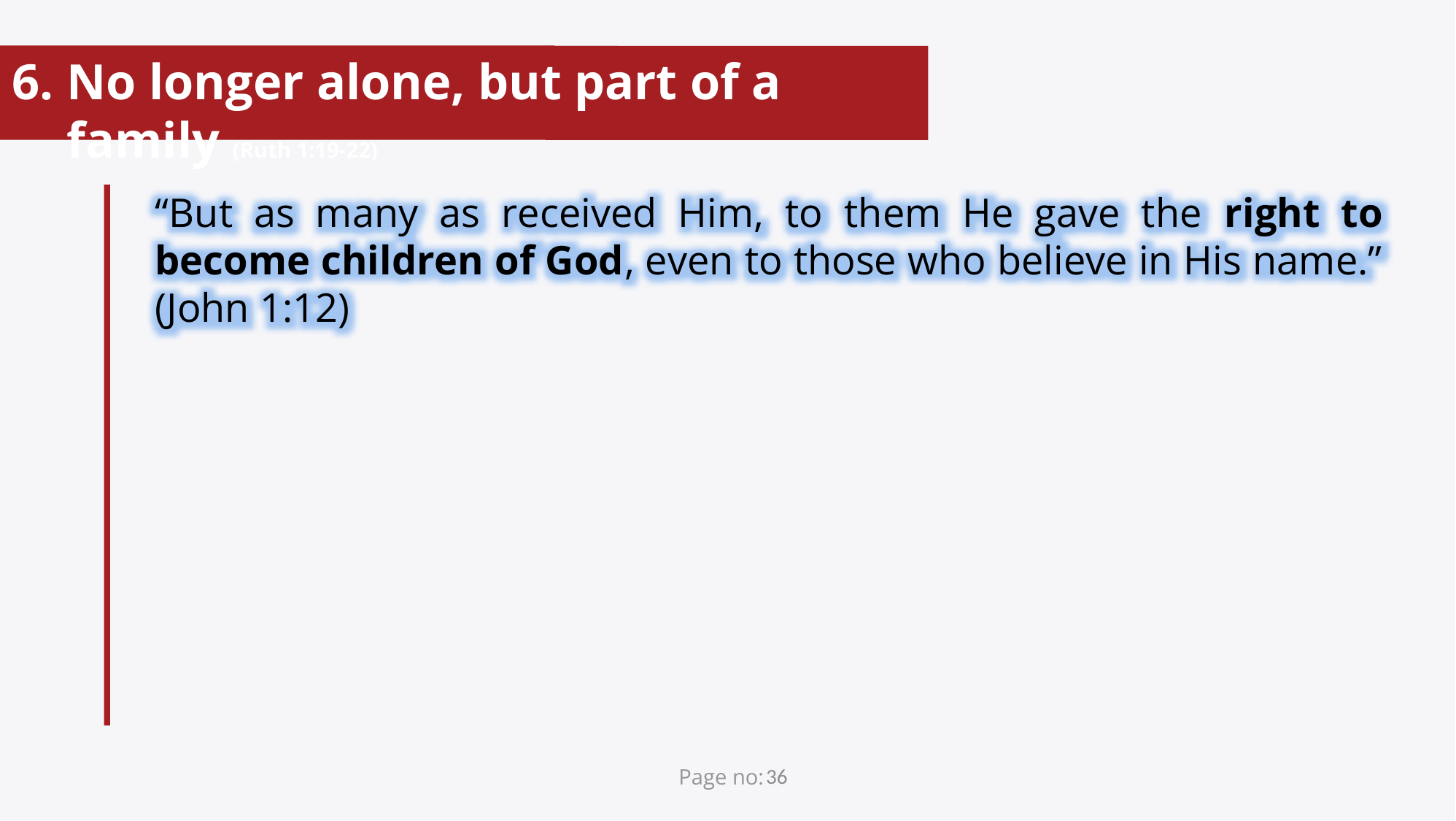

No longer alone, but part of a family (Ruth 1:19-22)

“But as many as received Him, to them He gave the right to become children of God, even to those who believe in His name.” (John 1:12)